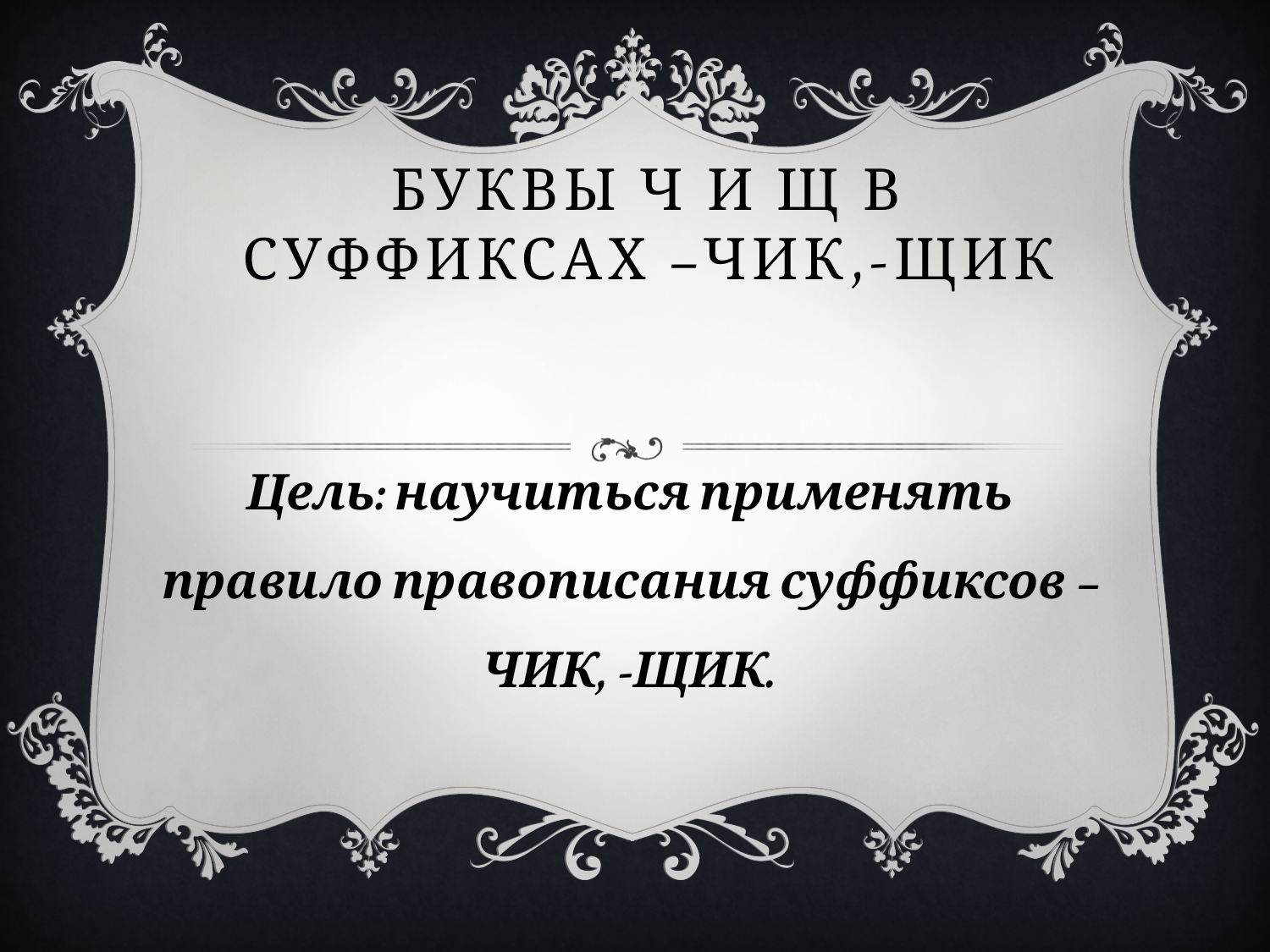

# Буквы Ч и Щ в суффиксах –чик,-щик
Цель: научиться применять правило правописания суффиксов –ЧИК, -ЩИК.